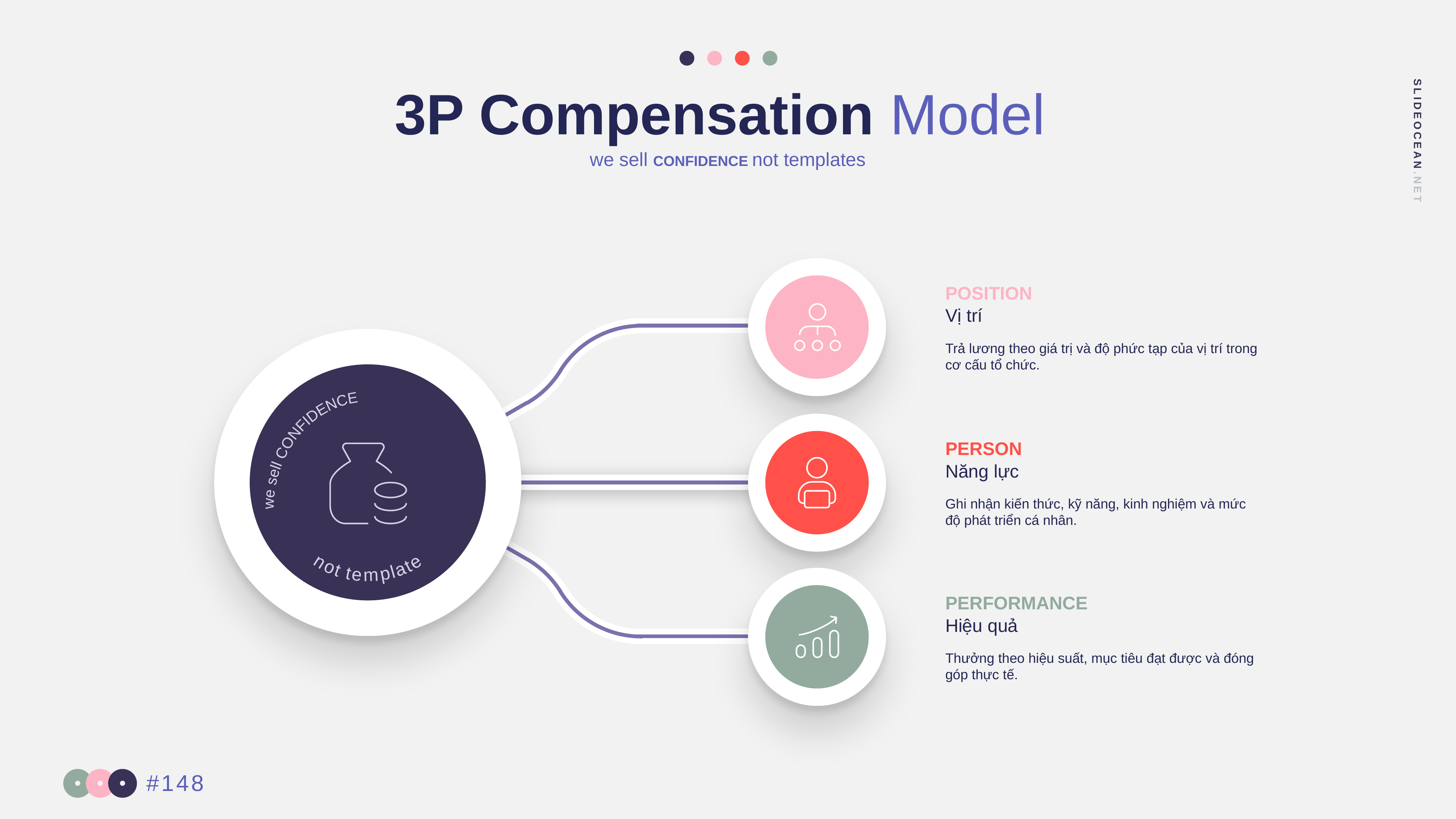

3P Compensation Model
we sell CONFIDENCE not templates

POSITION
Vị trí
Trả lương theo giá trị và độ phức tạp của vị trí trong cơ cấu tổ chức.

 we sell CONFIDENCE
  not template

PERSON
Năng lực
Ghi nhận kiến thức, kỹ năng, kinh nghiệm và mức độ phát triển cá nhân.

PERFORMANCE
Hiệu quả
Thưởng theo hiệu suất, mục tiêu đạt được và đóng góp thực tế.

#148